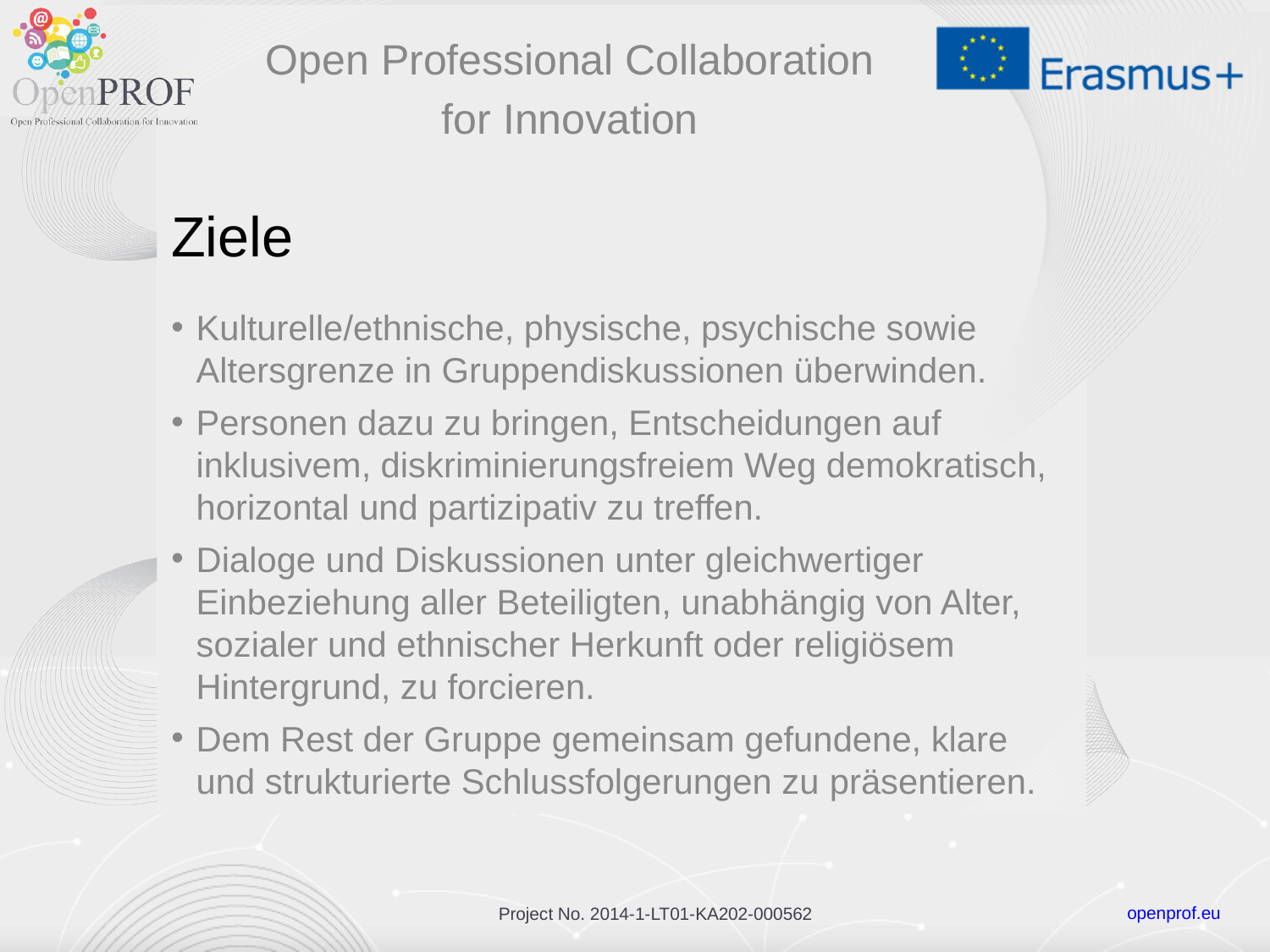

Open Professional Collaboration
for Innovation
# Ziele
Kulturelle/ethnische, physische, psychische sowie Altersgrenze in Gruppendiskussionen überwinden.
Personen dazu zu bringen, Entscheidungen auf inklusivem, diskriminierungsfreiem Weg demokratisch, horizontal und partizipativ zu treffen.
Dialoge und Diskussionen unter gleichwertiger Einbeziehung aller Beteiligten, unabhängig von Alter, sozialer und ethnischer Herkunft oder religiösem Hintergrund, zu forcieren.
Dem Rest der Gruppe gemeinsam gefundene, klare und strukturierte Schlussfolgerungen zu präsentieren.